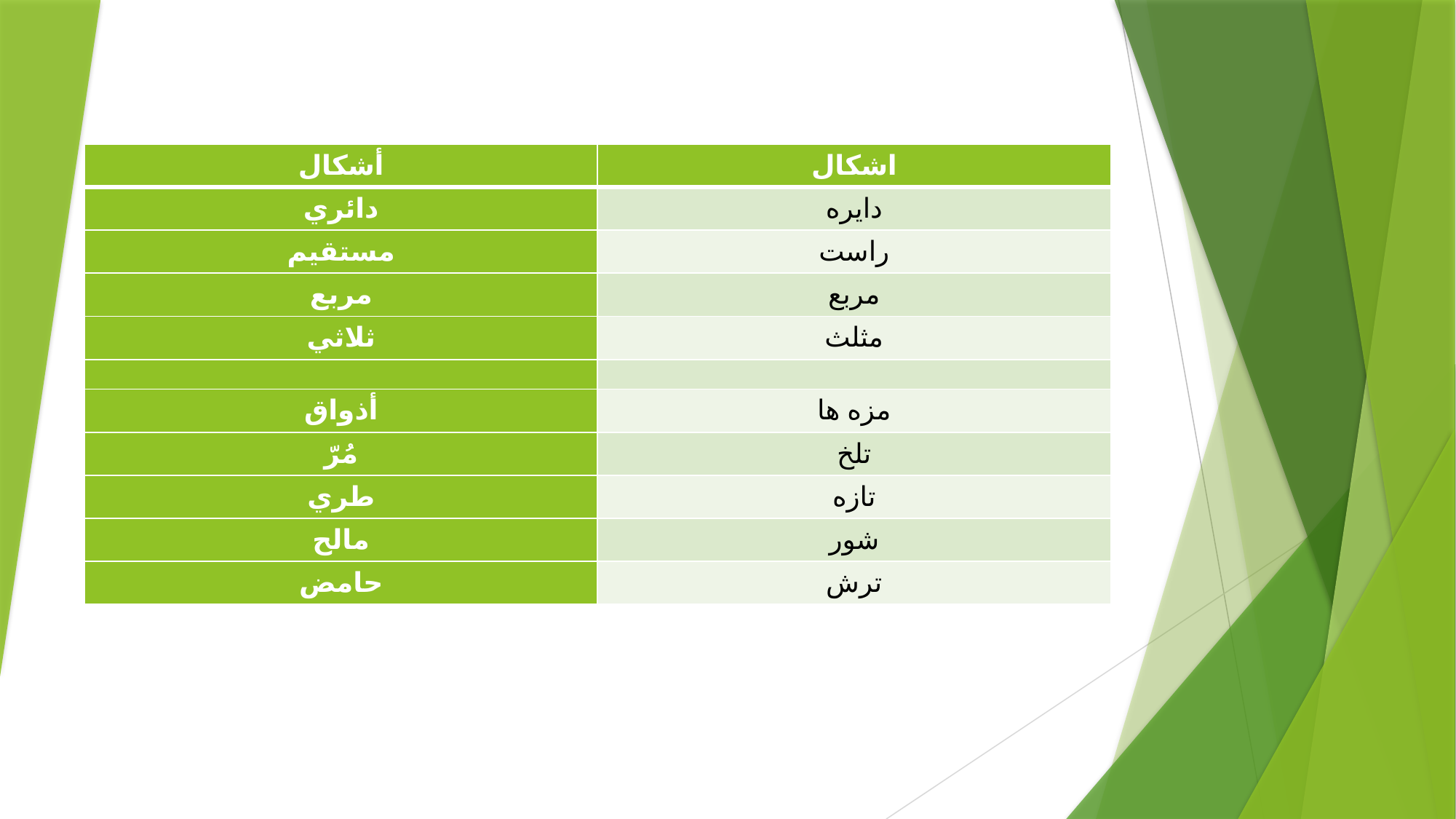

| أشكال | اشکال |
| --- | --- |
| دائري | دایره |
| مستقيم | راست |
| مربع | مربع |
| ثلاثي | مثلث |
|  |  |
| أذواق | مزه ها |
| مُرّ | تلخ |
| طري | تازه |
| مالح | شور |
| حامض | ترش |